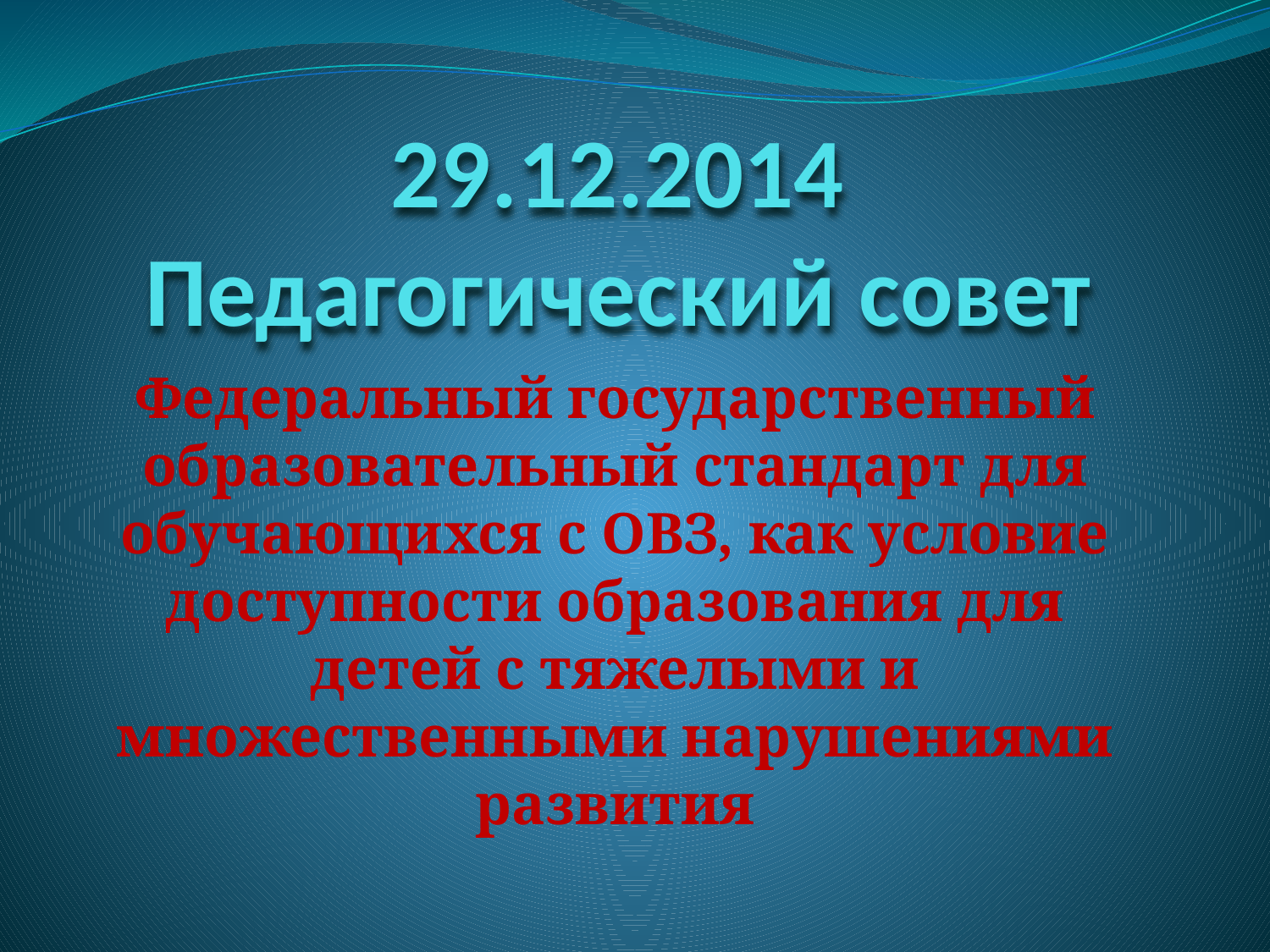

# 29.12.2014 Педагогический совет
Федеральный государственный образовательный стандарт для обучающихся с ОВЗ, как условие доступности образования для детей с тяжелыми и множественными нарушениями развития